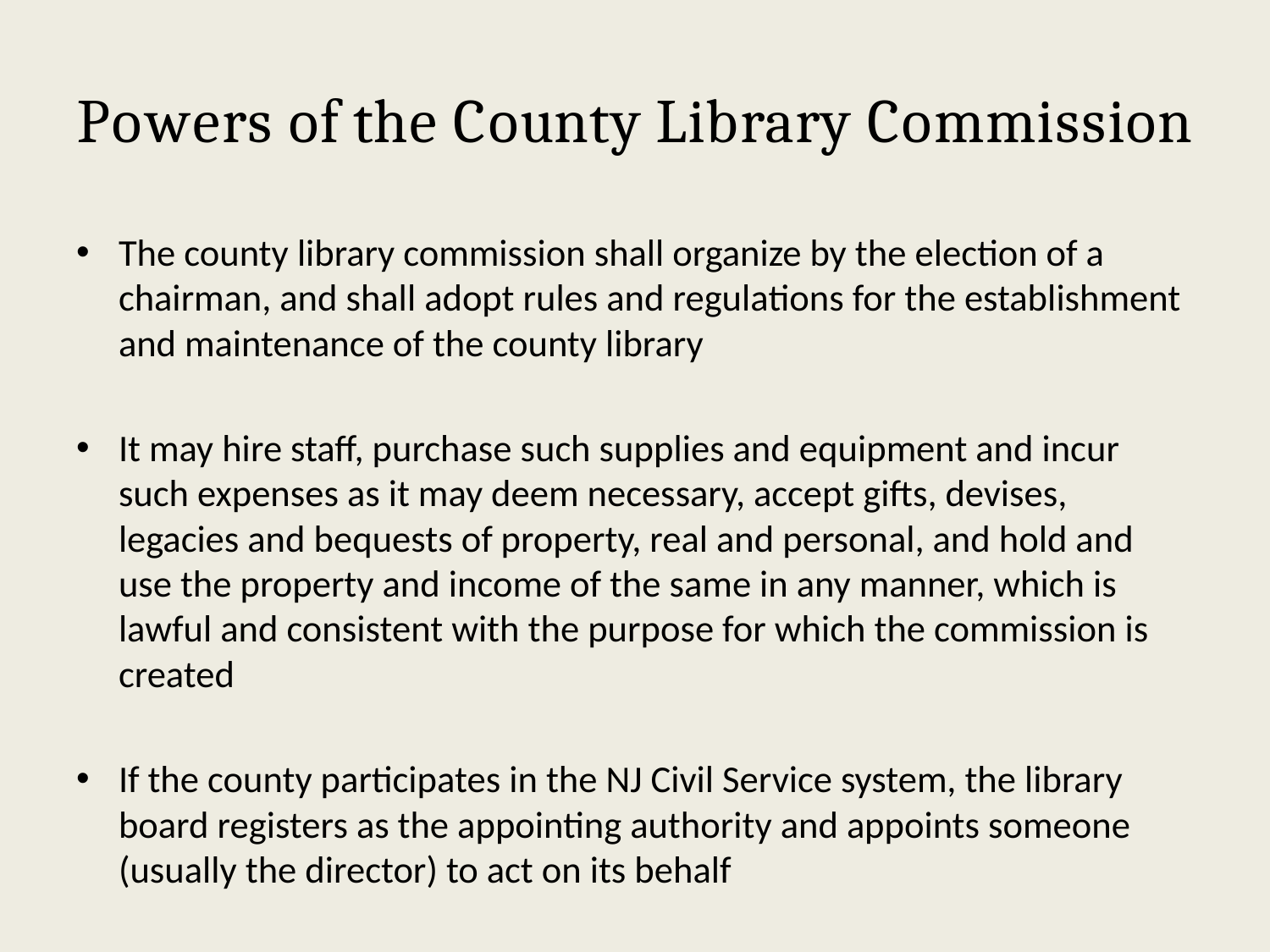

# Powers of the County Library Commission
The county library commission shall organize by the election of a chairman, and shall adopt rules and regulations for the establishment and maintenance of the county library

It may hire staff, purchase such supplies and equipment and incur such expenses as it may deem necessary, accept gifts, devises, legacies and bequests of property, real and personal, and hold and use the property and income of the same in any manner, which is lawful and consistent with the purpose for which the commission is created

If the county participates in the NJ Civil Service system, the library board registers as the appointing authority and appoints someone (usually the director) to act on its behalf